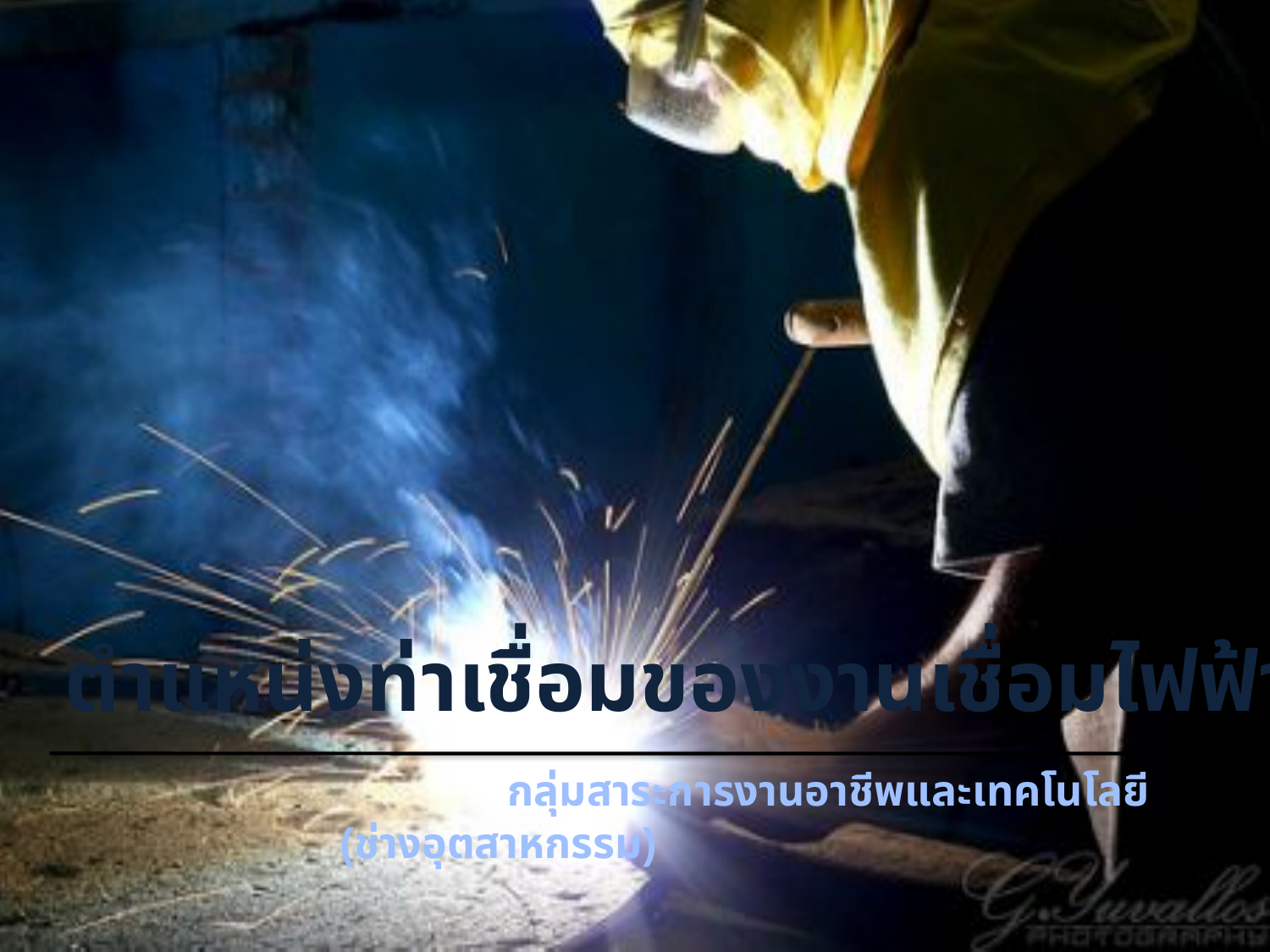

# ตำแหน่งท่าเชื่อมของงานเชื่อมไฟฟ้า
             กลุ่มสาระการงานอาชีพและเทคโนโลยี (ช่างอุตสาหกรรม)